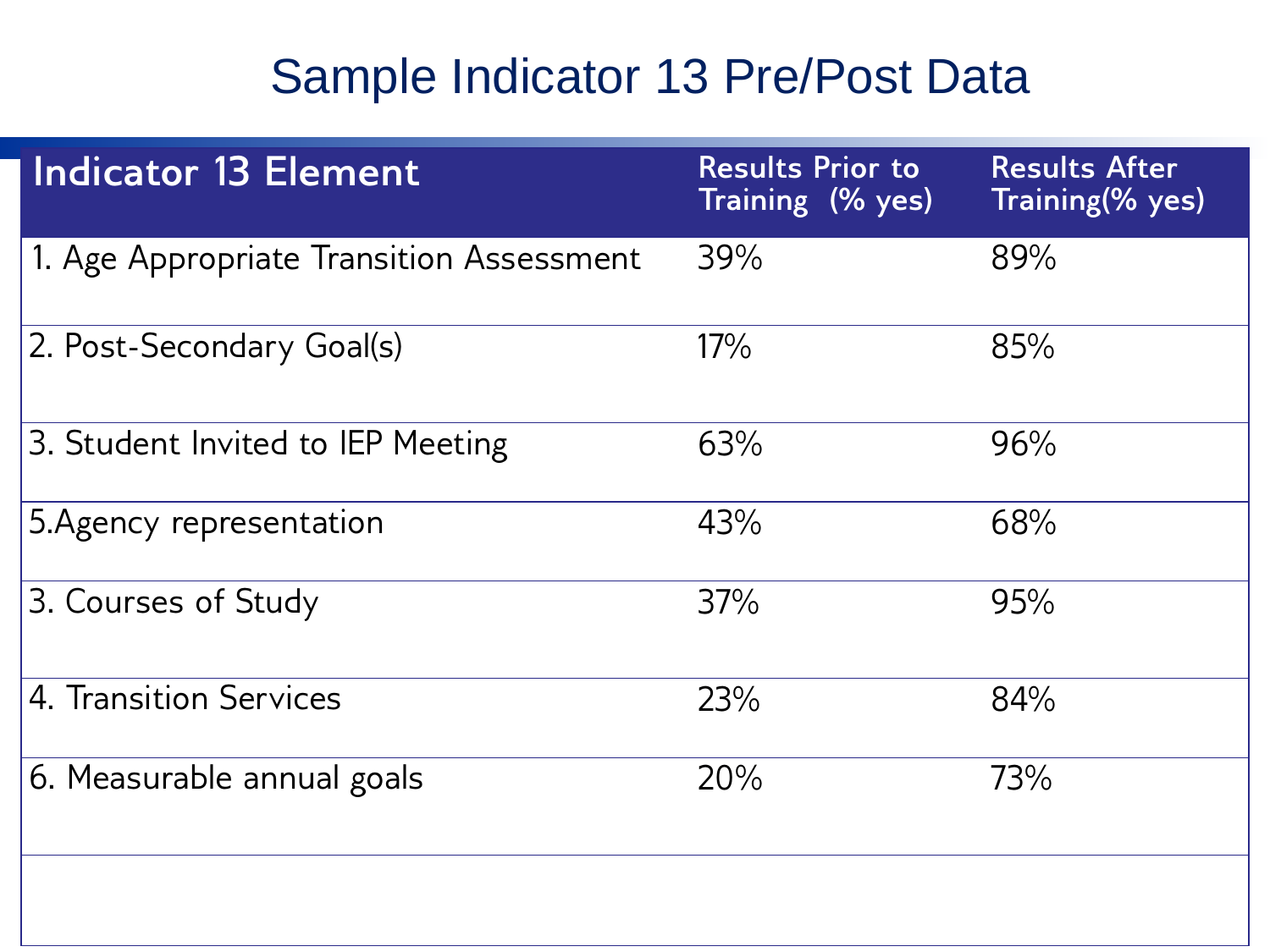

# Sample Indicator 13 Pre/Post Data
| Indicator 13 Element | Results Prior to Training (% yes) | Results After Training(% yes) |
| --- | --- | --- |
| 1. Age Appropriate Transition Assessment | 39% | 89% |
| 2. Post-Secondary Goal(s) | 17% | 85% |
| 3. Student Invited to IEP Meeting | 63% | 96% |
| 5.Agency representation | 43% | 68% |
| 3. Courses of Study | 37% | 95% |
| 4. Transition Services | 23% | 84% |
| 6. Measurable annual goals | 20% | 73% |
|  |  |  |